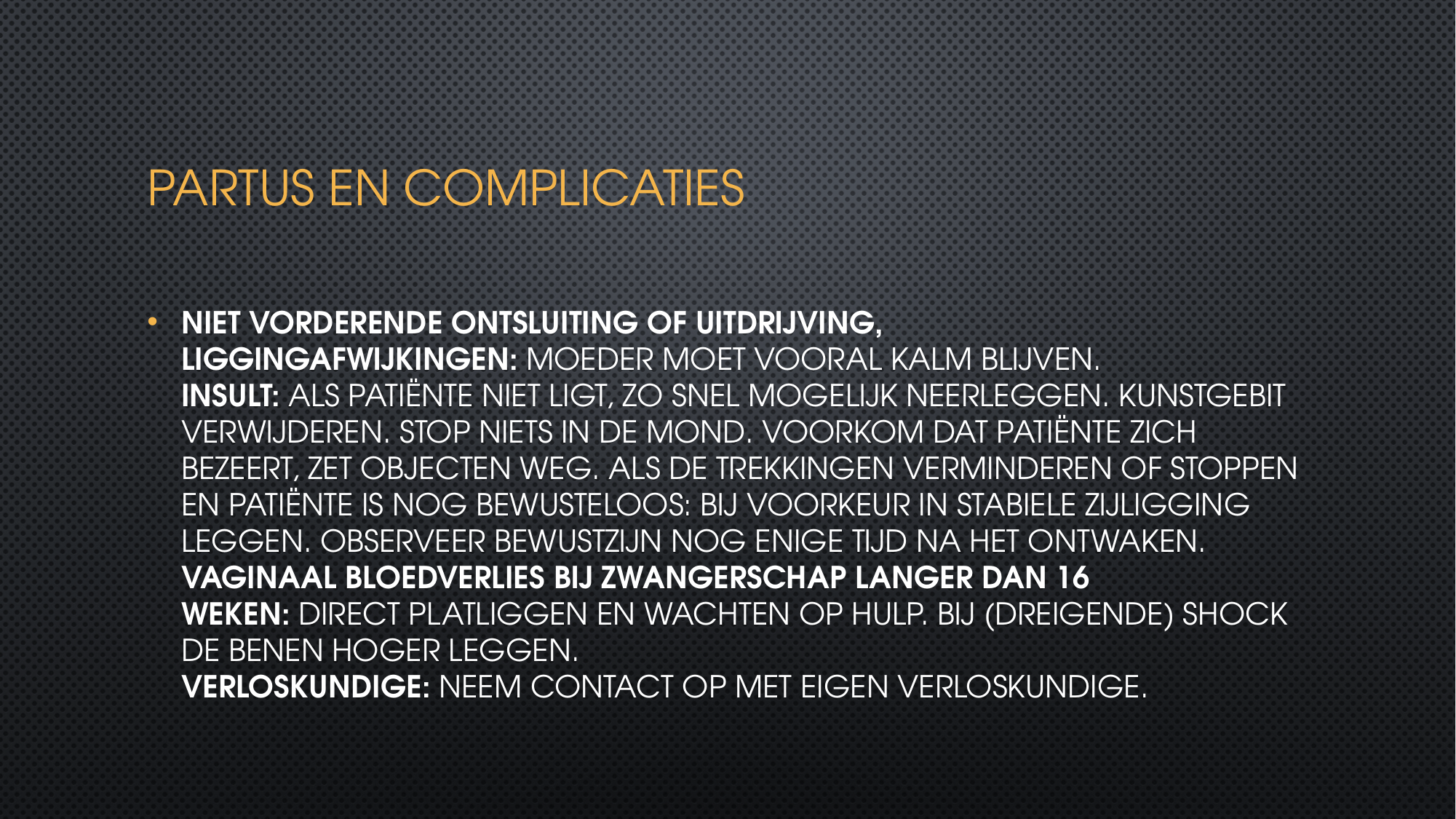

# Partus en complicaties
Niet vorderende ontsluiting of uitdrijving, liggingafwijkingen: moeder moet vooral kalm blijven.
Insult: als patiënte niet ligt, zo snel mogelijk neerleggen. Kunstgebit verwijderen. Stop niets in de mond. Voorkom dat patiënte zich bezeert, zet objecten weg. Als de trekkingen verminderen of stoppen en patiënte is nog bewusteloos: bij voorkeur in stabiele zijligging leggen. Observeer bewustzijn nog enige tijd na het ontwaken.
Vaginaal bloedverlies bij zwangerschap langer dan 16 weken: direct platliggen en wachten op hulp. Bij (dreigende) shock de benen hoger leggen.
Verloskundige: neem contact op met eigen verloskundige.